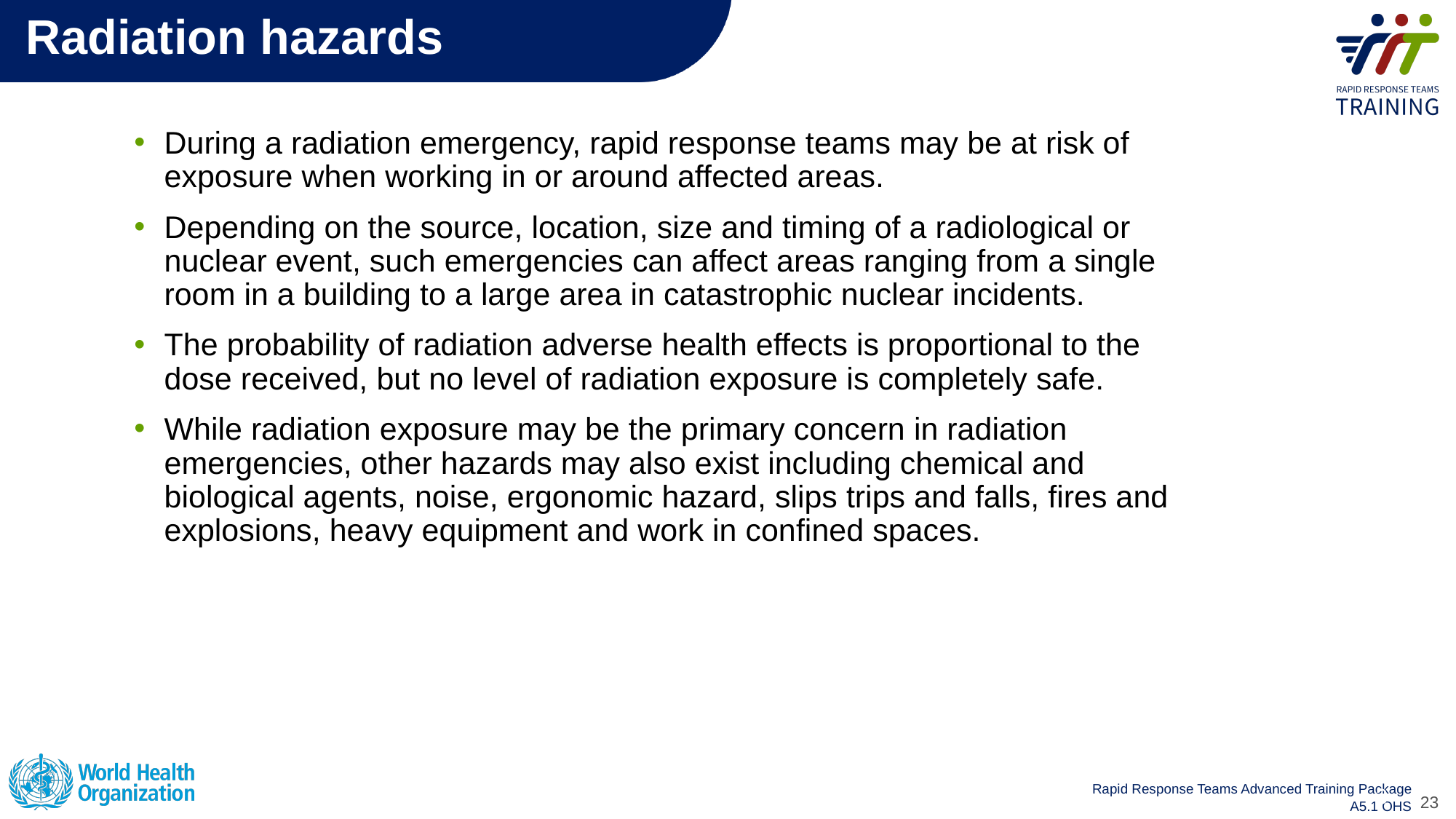

# Radiation hazards
During a radiation emergency, rapid response teams may be at risk of exposure when working in or around affected areas.
Depending on the source, location, size and timing of a radiological or nuclear event, such emergencies can affect areas ranging from a single room in a building to a large area in catastrophic nuclear incidents.
The probability of radiation adverse health effects is proportional to the dose received, but no level of radiation exposure is completely safe.
While radiation exposure may be the primary concern in radiation emergencies, other hazards may also exist including chemical and biological agents, noise, ergonomic hazard, slips trips and falls, fires and explosions, heavy equipment and work in confined spaces.
23